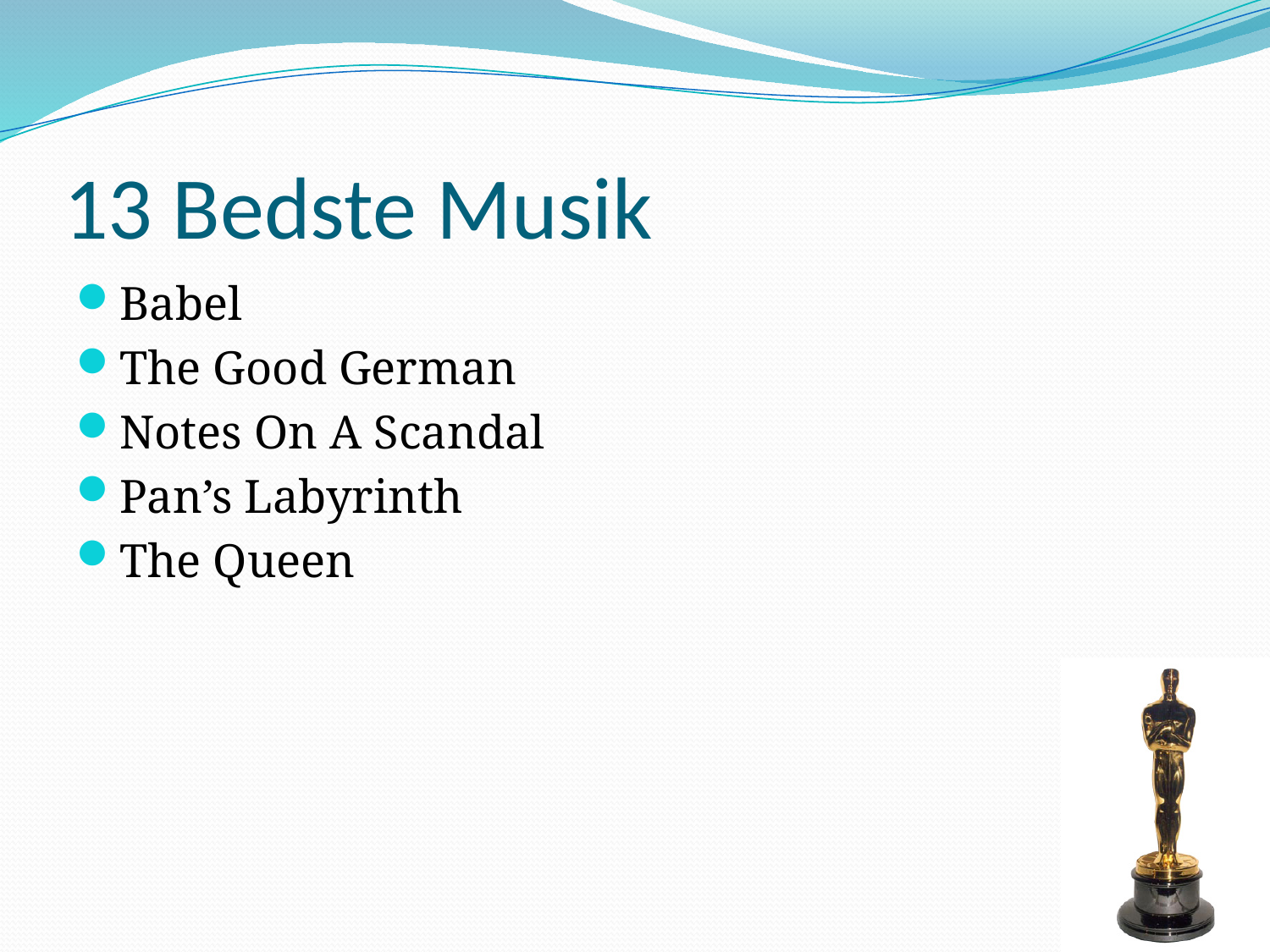

# 13 Bedste Musik
Babel
The Good German
Notes On A Scandal
Pan’s Labyrinth
The Queen